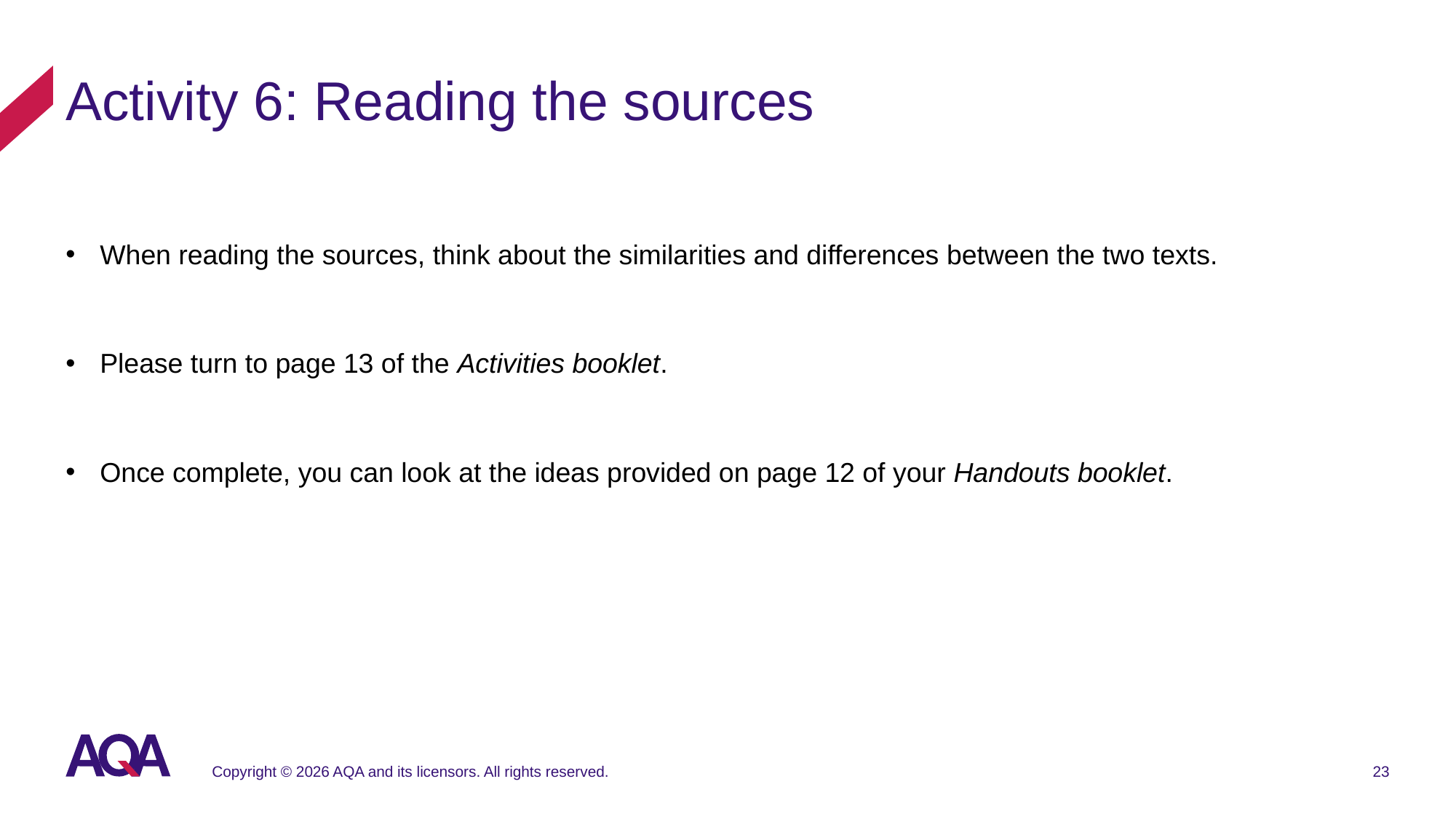

# Activity 6: Reading the sources
When reading the sources, think about the similarities and differences between the two texts.

Please turn to page 13 of the Activities booklet.

Once complete, you can look at the ideas provided on page 12 of your Handouts booklet.

Copyright © 2026 AQA and its licensors. All rights reserved.
23